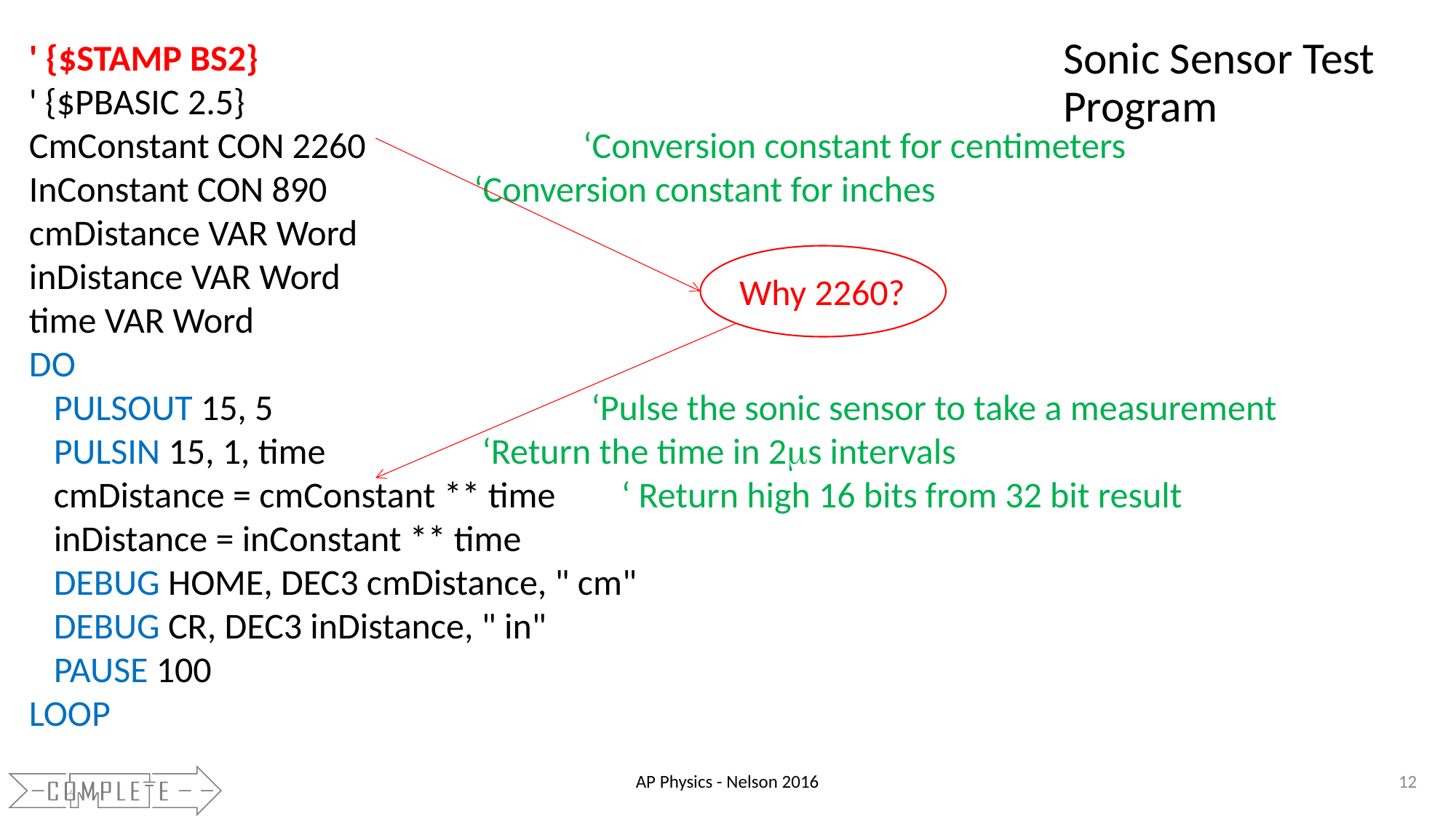

' {$STAMP BS2}
' {$PBASIC 2.5}
CmConstant CON 2260		 ‘Conversion constant for centimeters
InConstant CON 890		 ‘Conversion constant for inches
cmDistance VAR Word
inDistance VAR Word
time VAR Word
DO
   PULSOUT 15, 5			  ‘Pulse the sonic sensor to take a measurement
   PULSIN 15, 1, time		  ‘Return the time in 2μs intervals
   cmDistance = cmConstant ** time        ‘ Return high 16 bits from 32 bit result
   inDistance = inConstant ** time
   DEBUG HOME, DEC3 cmDistance, " cm"
   DEBUG CR, DEC3 inDistance, " in"
   PAUSE 100
LOOP
# Sonic Sensor Test Program

Why 2260?
AP Physics - Nelson 2016
12